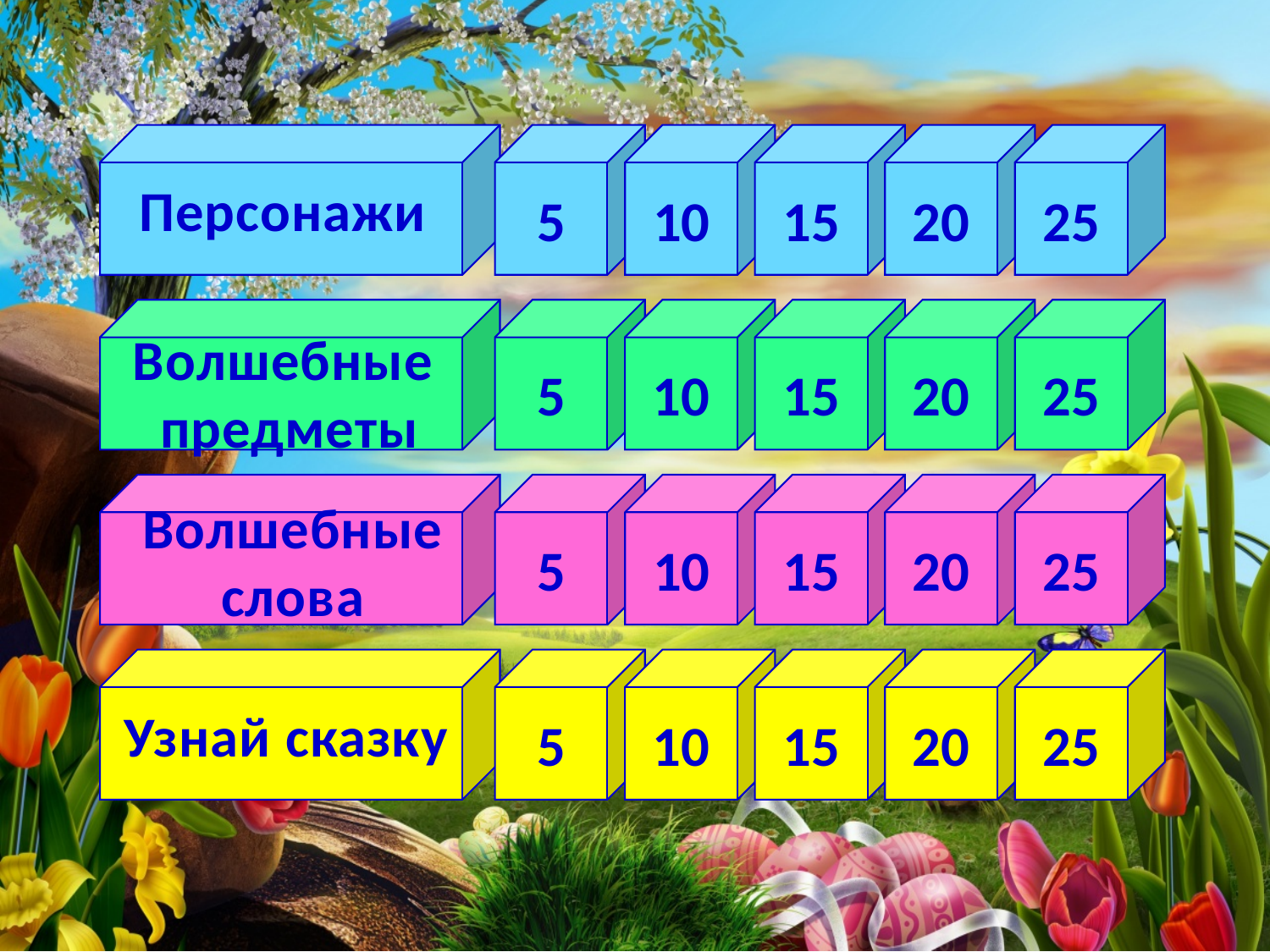

5
10
15
20
25
Персонажи

5
10
15
20
25
Волшебные
 предметы

5
10
15
20
25
Волшебные
слова

5
10
15
20
25
Узнай сказку